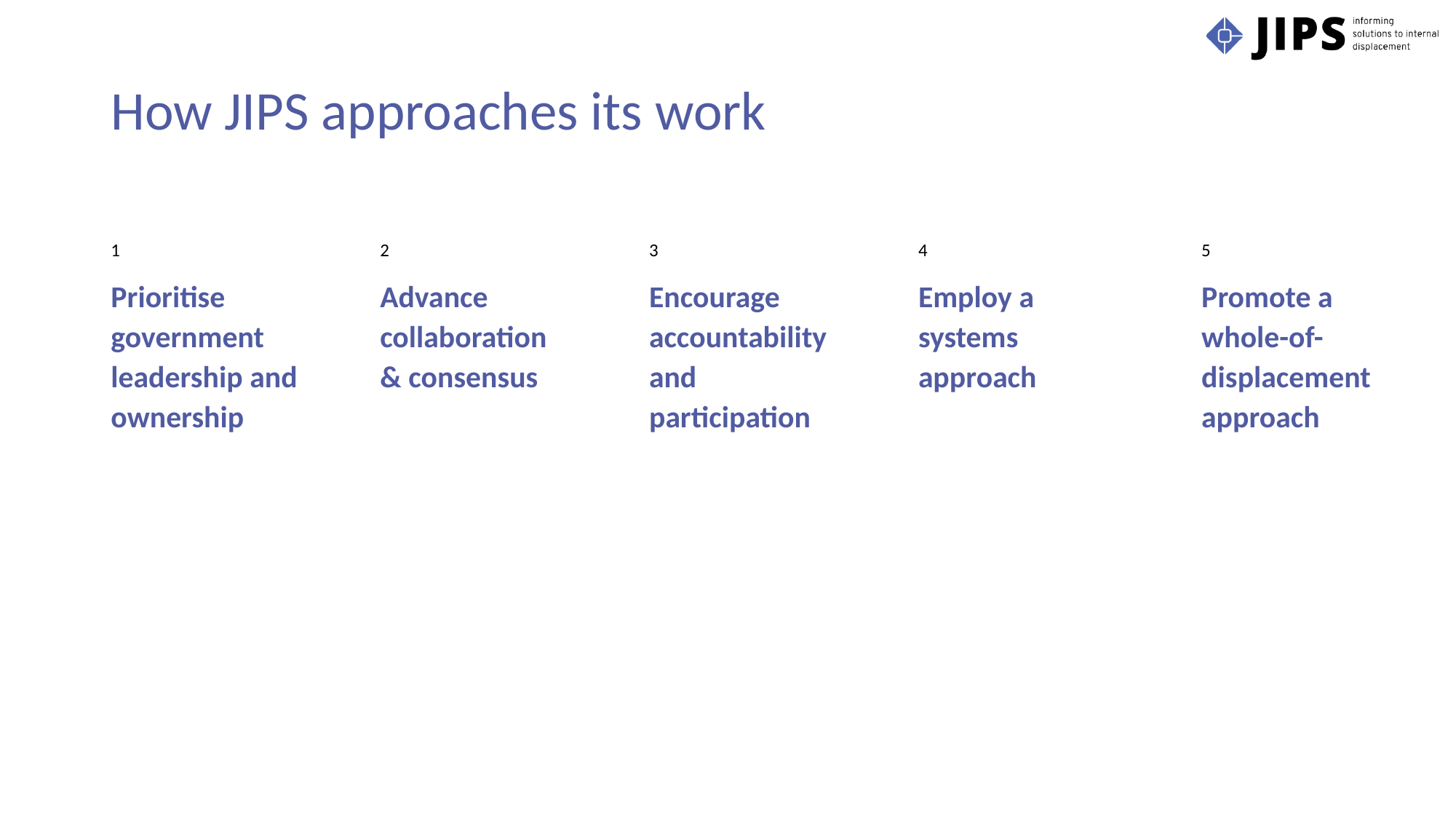

# How JIPS approaches its work
1
Prioritise government leadership and ownership
Governments as duty bearers
Instrumental role of governments to achieve durable solutions for displaced people

2
Advance collaboration & consensus
Core marker of quality,
Necessary to break down silos,
Enable better outcomes through synergies and coordinated action
3
Encourage accountability and participation
Meaningful engagement,
Support the agency of displacement-affected people,
Accountability across the data value chain
4
Employ a systems approach
Leverage existing statistical and operational systems across the HDPN,
Complementarity,
Context-tailored interventions
5
Promote a whole-of-displacement approach
Consider all population groups affected by displacement